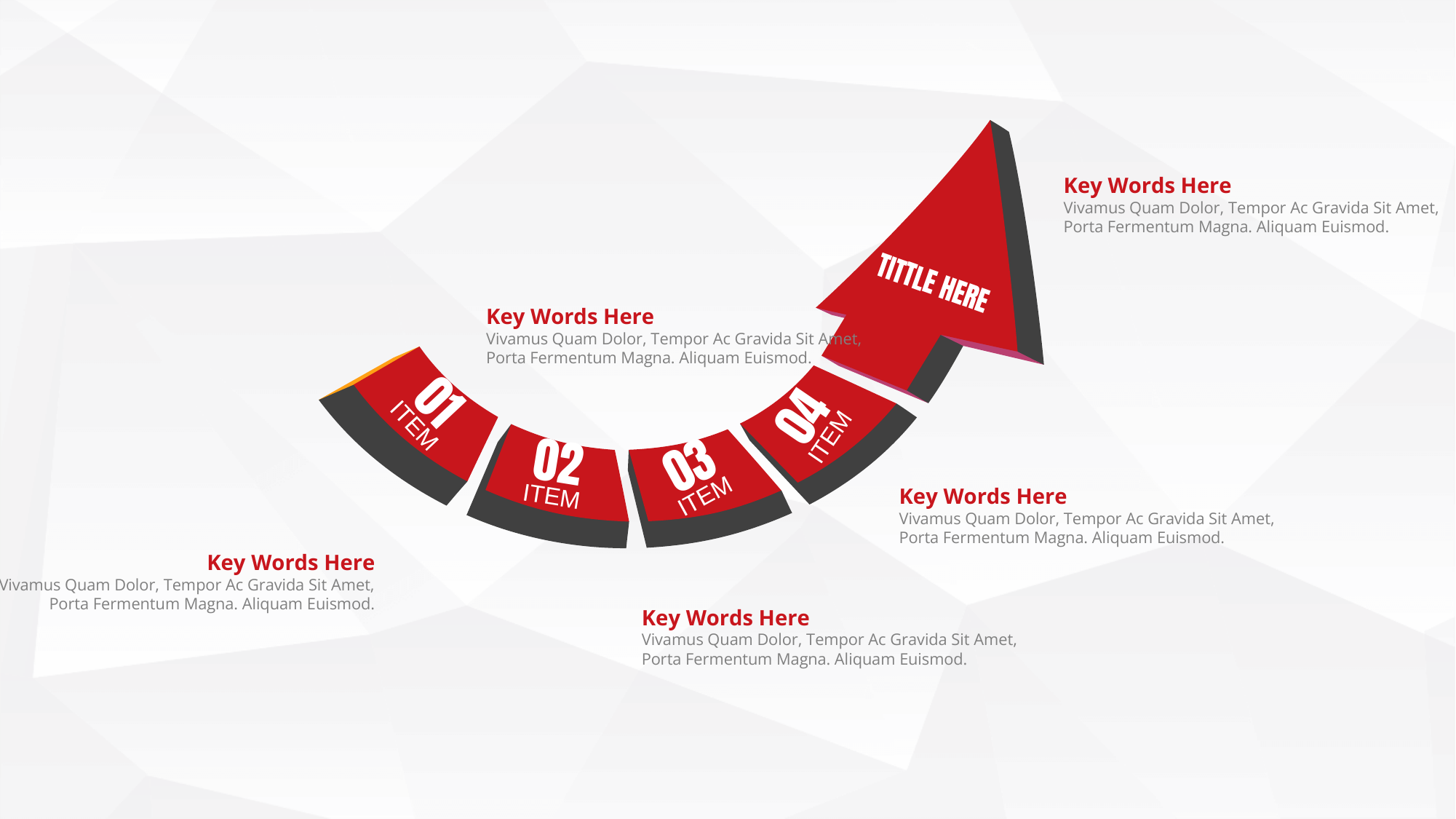

Key Words Here
Vivamus Quam Dolor, Tempor Ac Gravida Sit Amet, Porta Fermentum Magna. Aliquam Euismod.
TITTLE HERE
Key Words Here
Vivamus Quam Dolor, Tempor Ac Gravida Sit Amet, Porta Fermentum Magna. Aliquam Euismod.
01
ITEM
04
ITEM
02
ITEM
03
ITEM
Key Words Here
Vivamus Quam Dolor, Tempor Ac Gravida Sit Amet, Porta Fermentum Magna. Aliquam Euismod.
Key Words Here
Vivamus Quam Dolor, Tempor Ac Gravida Sit Amet, Porta Fermentum Magna. Aliquam Euismod.
Key Words Here
Vivamus Quam Dolor, Tempor Ac Gravida Sit Amet, Porta Fermentum Magna. Aliquam Euismod.